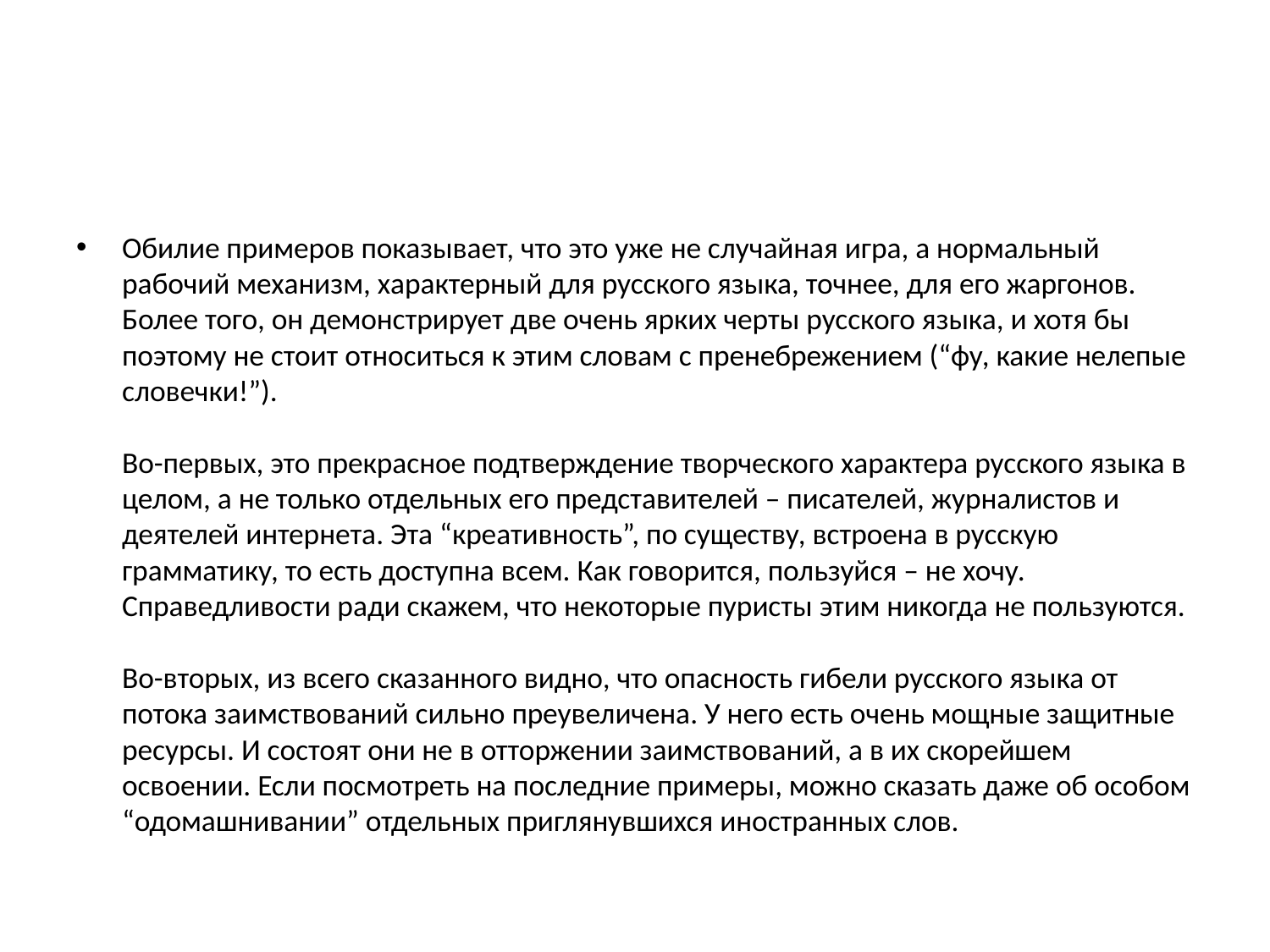

#
Обилие примеров показывает, что это уже не случайная игра, а нормальный рабочий механизм, характерный для русского языка, точнее, для его жаргонов. Более того, он демонстрирует две очень ярких черты русского языка, и хотя бы поэтому не стоит относиться к этим словам с пренебрежением (“фу, какие нелепые словечки!”).
Во-первых, это прекрасное подтверждение творческого характера русского языка в целом, а не только отдельных его представителей – писателей, журналистов и деятелей интернета. Эта “креативность”, по существу, встроена в русскую грамматику, то есть доступна всем. Как говорится, пользуйся – не хочу. Справедливости ради скажем, что некоторые пуристы этим никогда не пользуются.
Во-вторых, из всего сказанного видно, что опасность гибели русского языка от потока заимствований сильно преувеличена. У него есть очень мощные защитные ресурсы. И состоят они не в отторжении заимствований, а в их скорейшем освоении. Если посмотреть на последние примеры, можно сказать даже об особом “одомашнивании” отдельных приглянувшихся иностранных слов.